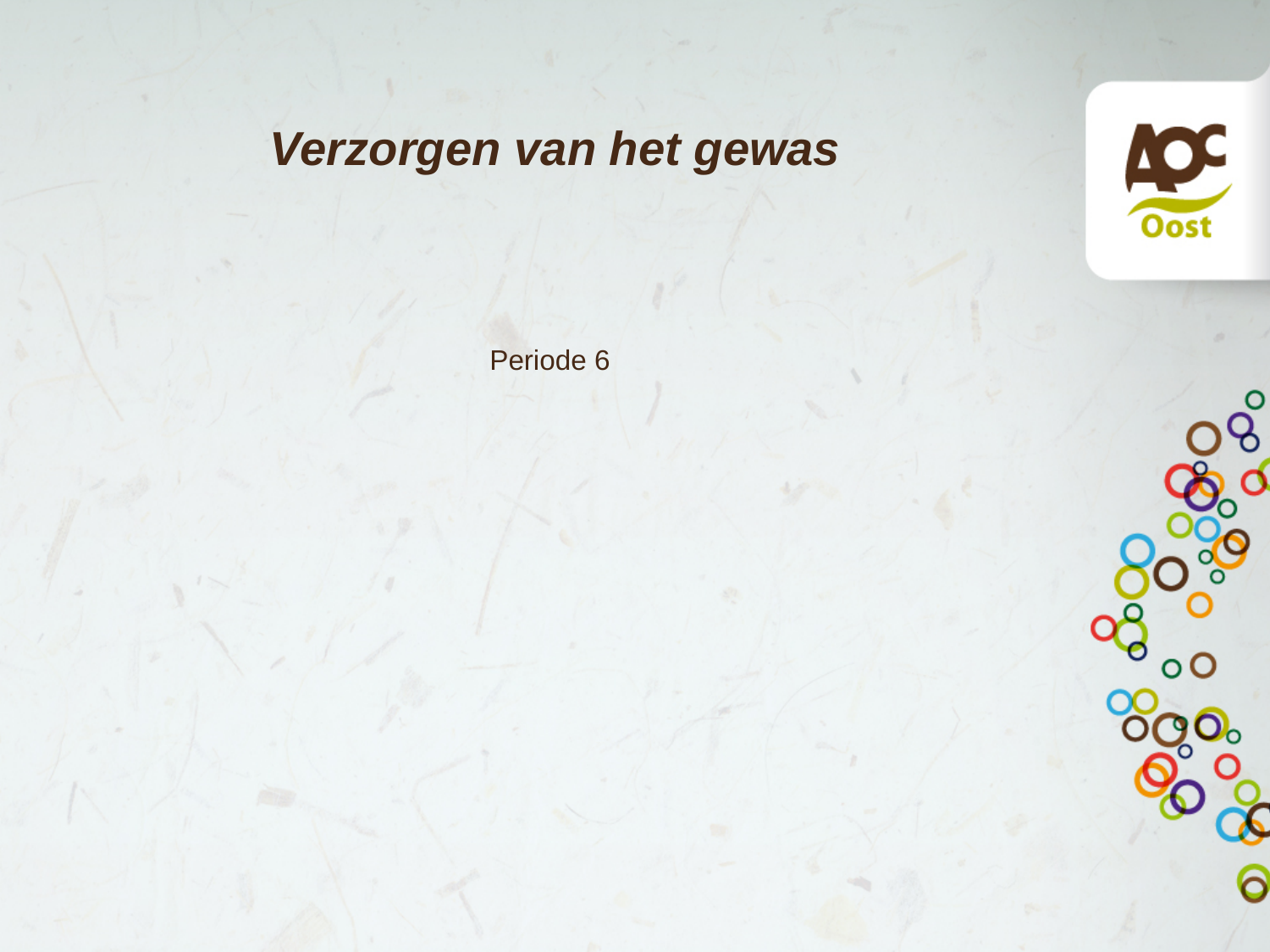

# Verzorgen van het gewas

Periode 6